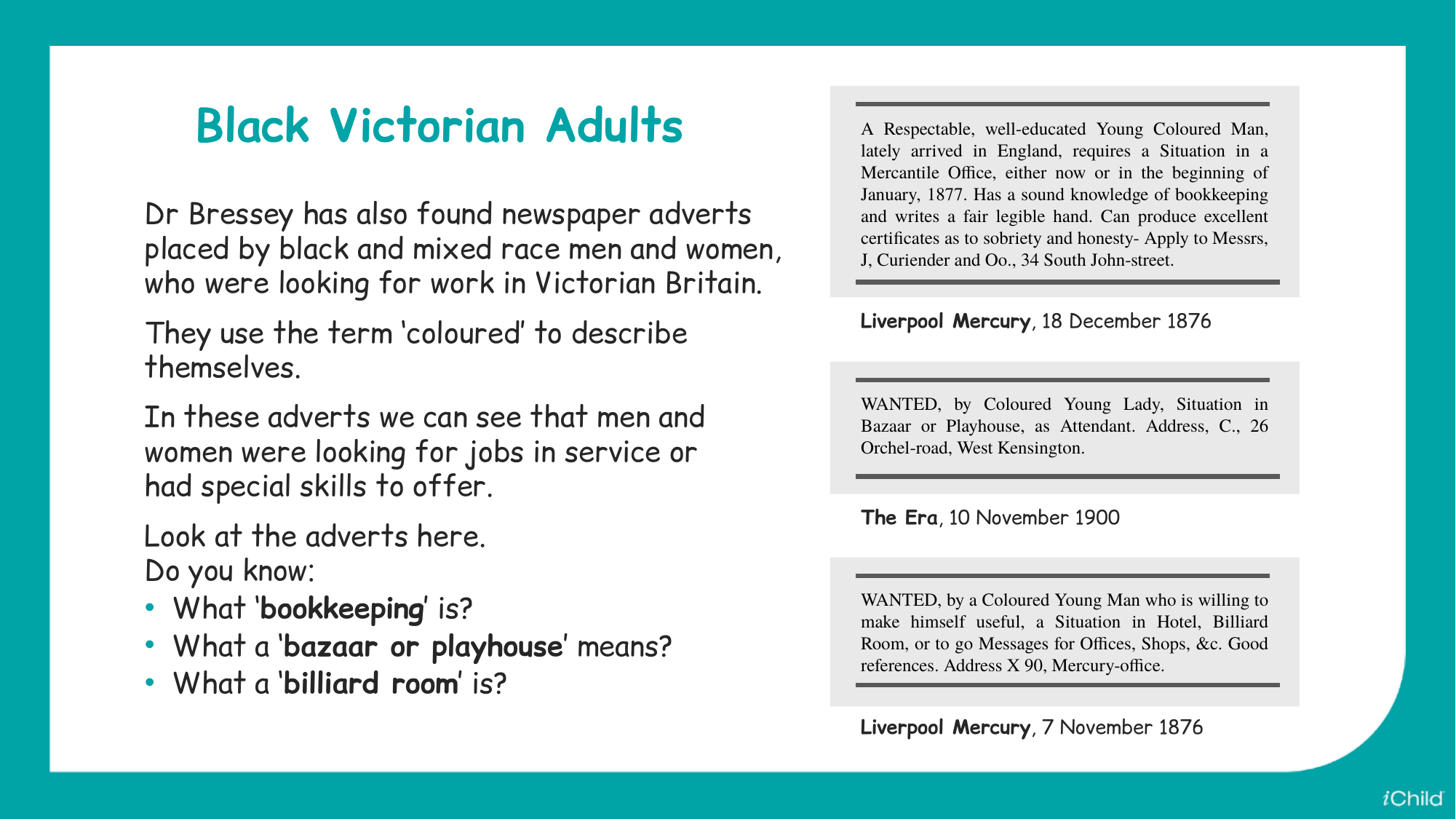

A Respectable, well-educated Young Coloured Man, lately arrived in England, requires a Situation in a Mercantile Office, either now or in the beginning of January, 1877. Has a sound knowledge of bookkeeping and writes a fair legible hand. Can produce excellent certificates as to sobriety and honesty- Apply to Messrs, J, Curiender and Oo., 34 South John-street.
Black Victorian Adults
Dr Bressey has also found newspaper adverts placed by black and mixed race men and women, who were looking for work in Victorian Britain.
They use the term ‘coloured’ to describe themselves.
In these adverts we can see that men and women were looking for jobs in service or
had special skills to offer.
Look at the adverts here.
Do you know:
What ‘bookkeeping’ is?
What a ‘bazaar or playhouse’ means?
What a ‘billiard room’ is?
Liverpool Mercury, 18 December 1876

WANTED, by Coloured Young Lady, Situation in Bazaar or Playhouse, as Attendant. Address, C., 26 Orchel-road, West Kensington.
The Era, 10 November 1900

WANTED, by a Coloured Young Man who is willing to make himself useful, a Situation in Hotel, Billiard Room, or to go Messages for Offices, Shops, &c. Good references. Address X 90, Mercury-office.
Liverpool Mercury, 7 November 1876